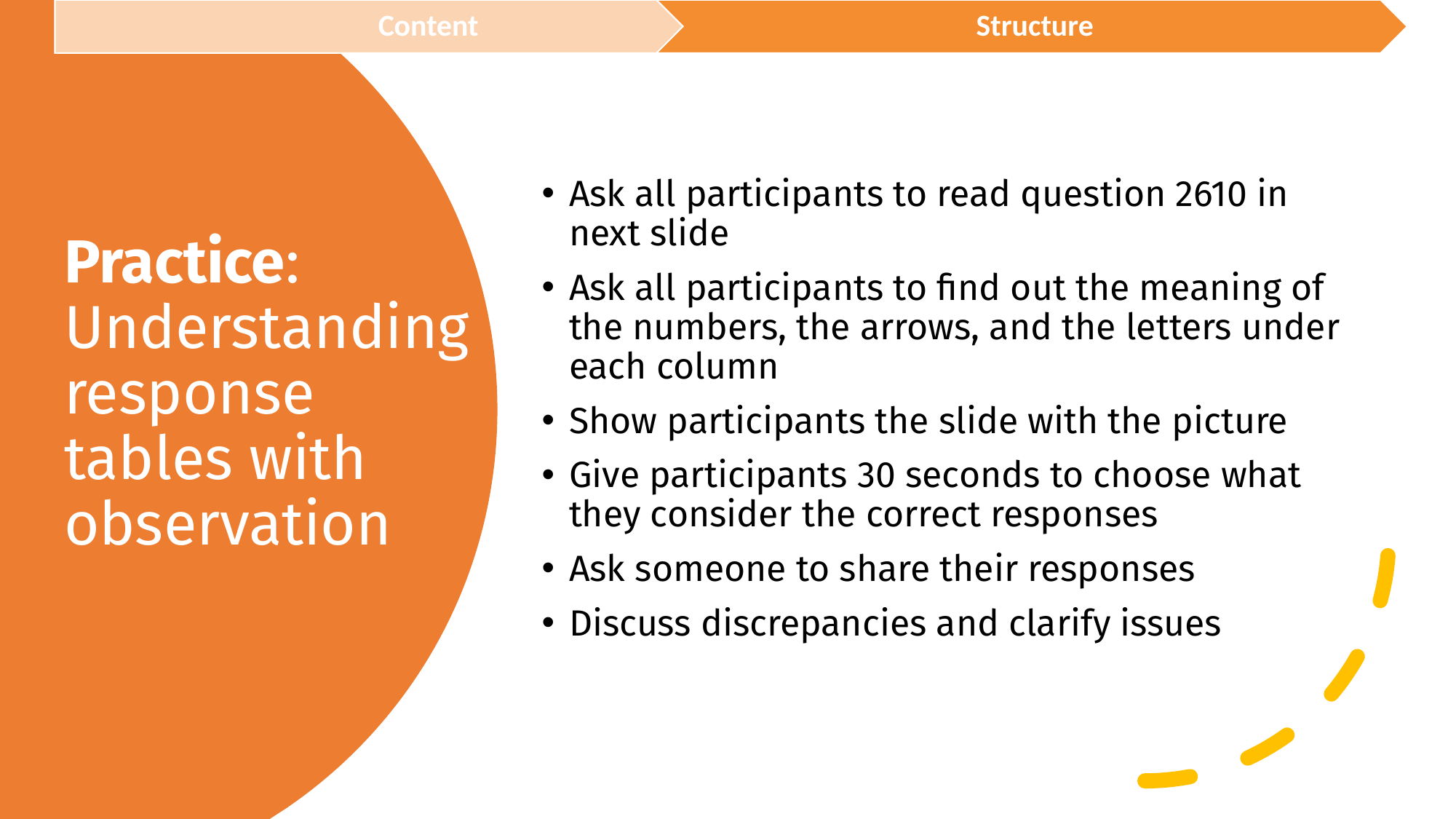

Content
Structure
Ask all participants to read question 2610 in next slide
Ask all participants to find out the meaning of the numbers, the arrows, and the letters under each column
Show participants the slide with the picture
Give participants 30 seconds to choose what they consider the correct responses
Ask someone to share their responses
Discuss discrepancies and clarify issues
# Practice: Understanding response tables with observation